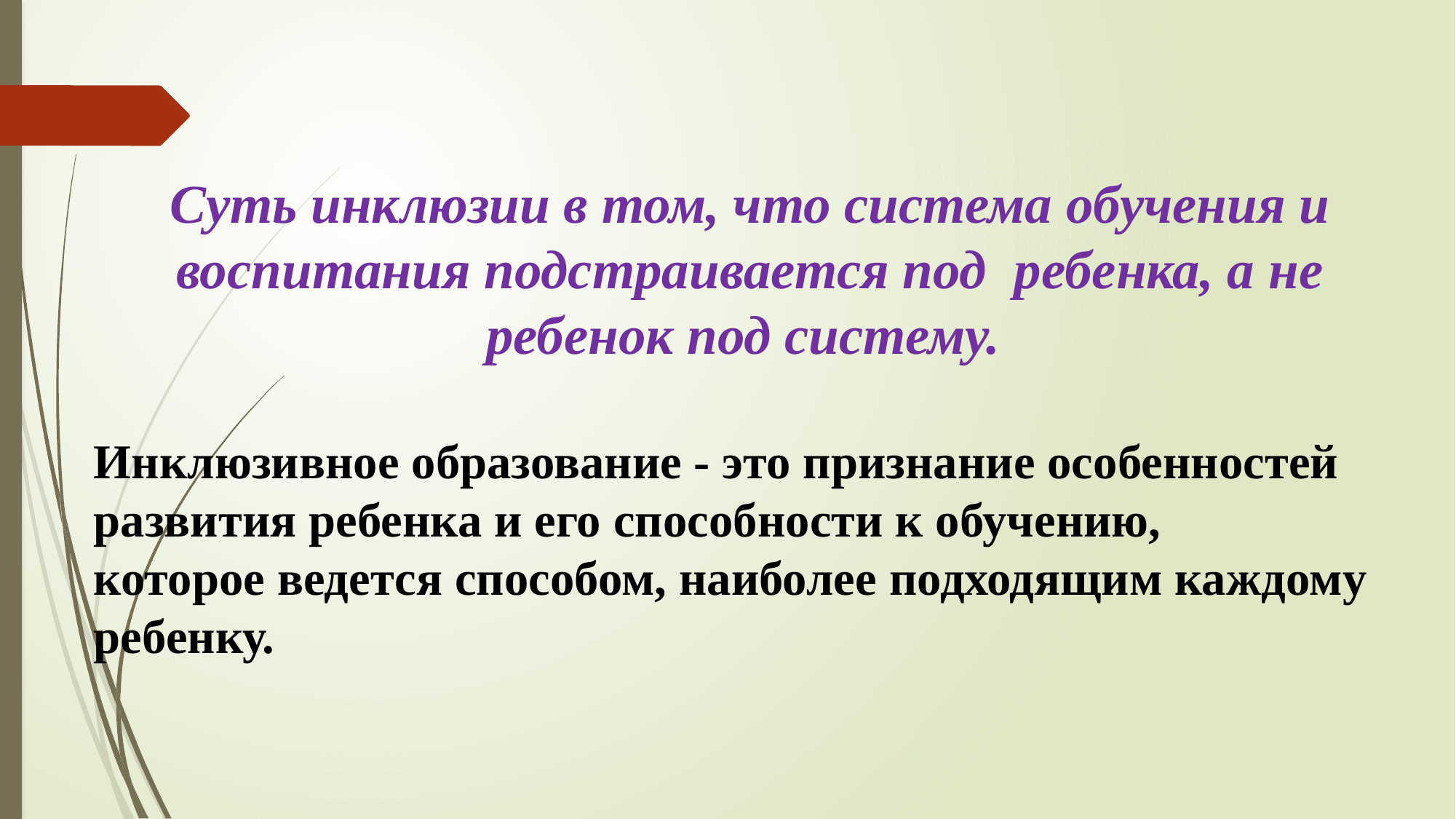

Суть инклюзии в том, что система обучения и воспитания подстраивается под  ребенка, а не ребенок под систему.

Инклюзивное образование - это признание особенностей развития ребенка и его способности к обучению,
которое ведется способом, наиболее подходящим каждому ребенку.